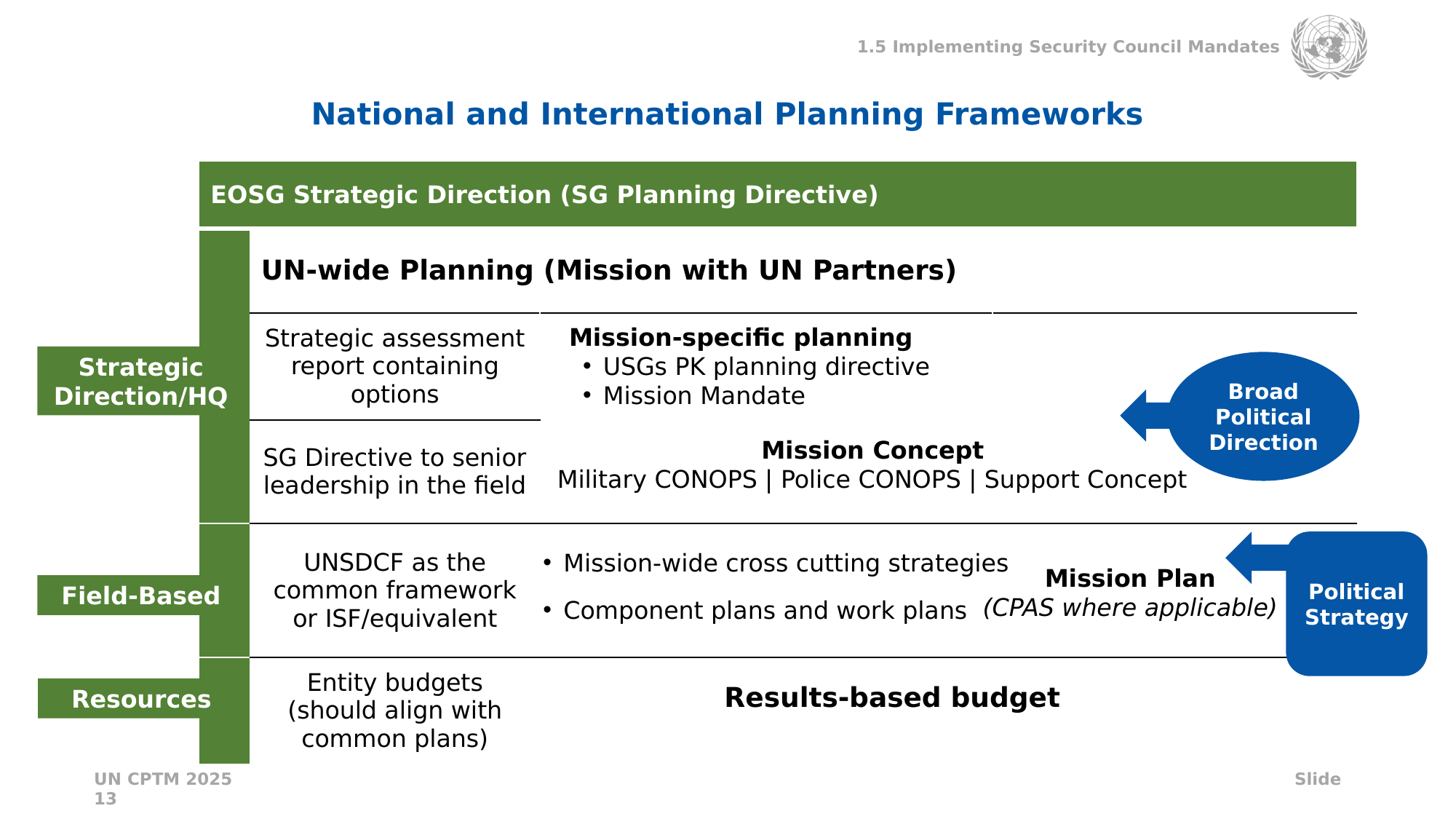

National and International Planning Frameworks
|  | EOSG Strategic Direction (SG Planning Directive) |  |  |  |
| --- | --- | --- | --- | --- |
|  |  | UN-wide Planning (Mission with UN Partners) |  |  |
|  | Strategic Direction /HQ | Strategic assessment report containing options |  |  |
|  |  | SG Directive to senior leadership in the field |  |  |
|  |  | UNSDCF as the common framework or ISF/equivalent |  |  |
|  |  | Entity budgets (should align with common plans) |  |  |
Mission-specific planning
USGs PK planning directive
Mission Mandate
Strategic Direction/HQ
Broad Political Direction

Mission Concept
Military CONOPS | Police CONOPS | Support Concept

Political Strategy
Mission-wide cross cutting strategies
Component plans and work plans
Mission Plan
(CPAS where applicable)
Field-Based
Results-based budget
Resources